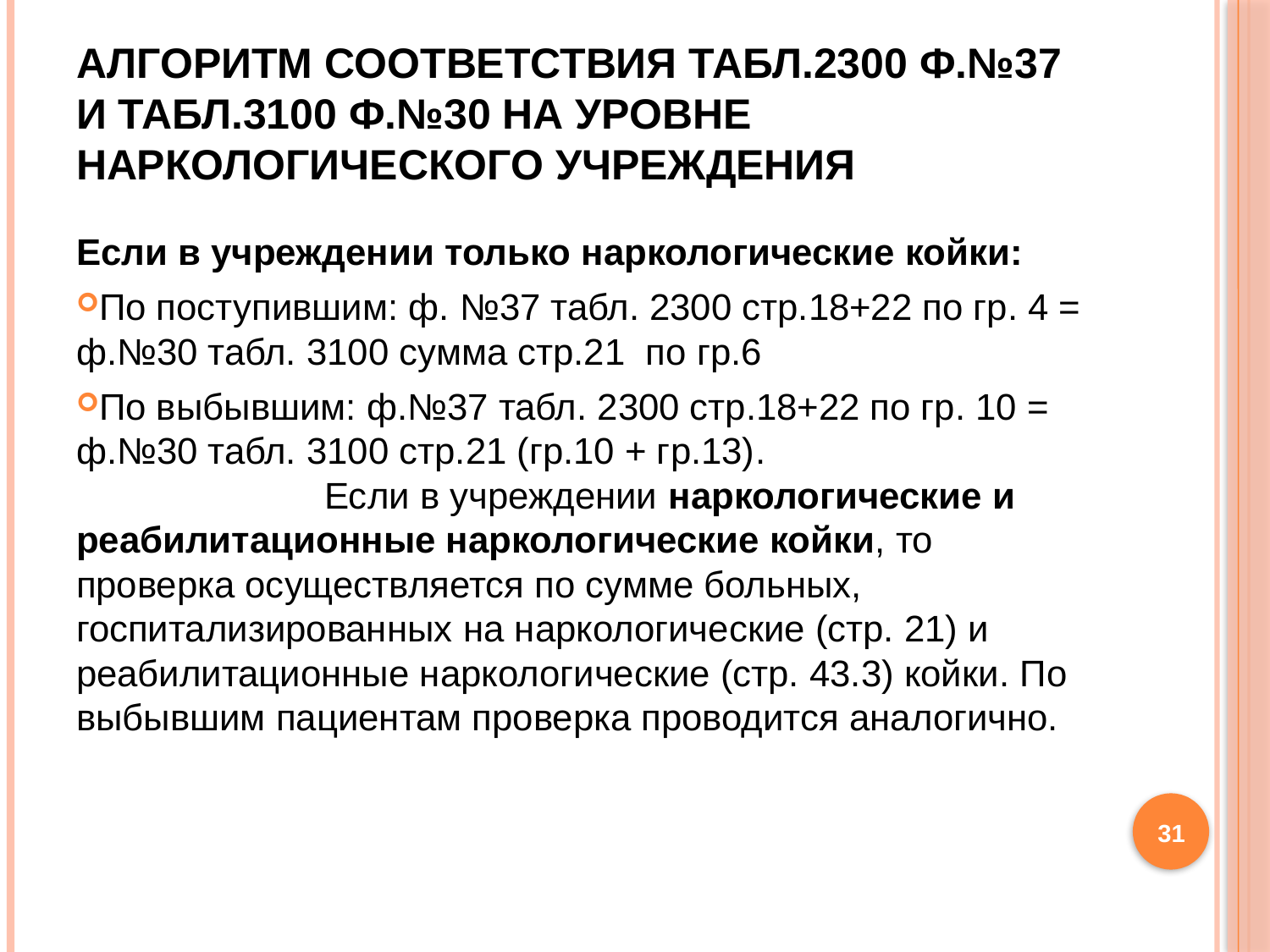

# АЛГОРИТМ СООТВЕТСТВИЯ ТАБЛ.2300 Ф.№37 И ТАБЛ.3100 Ф.№30 НА УРОВНЕ НАРКОЛОГИЧЕСКОГО УЧРЕЖДЕНИЯ
Если в учреждении только наркологические койки:
По поступившим: ф. №37 табл. 2300 стр.18+22 по гр. 4 = ф.№30 табл. 3100 сумма стр.21  по гр.6
По выбывшим: ф.№37 табл. 2300 стр.18+22 по гр. 10 = ф.№30 табл. 3100 стр.21 (гр.10 + гр.13).                                                        Если в учреждении наркологические и реабилитационные наркологические койки, то проверка осуществляется по сумме больных, госпитализированных на наркологические (стр. 21) и реабилитационные наркологические (стр. 43.3) койки. По выбывшим пациентам проверка проводится аналогично.

31